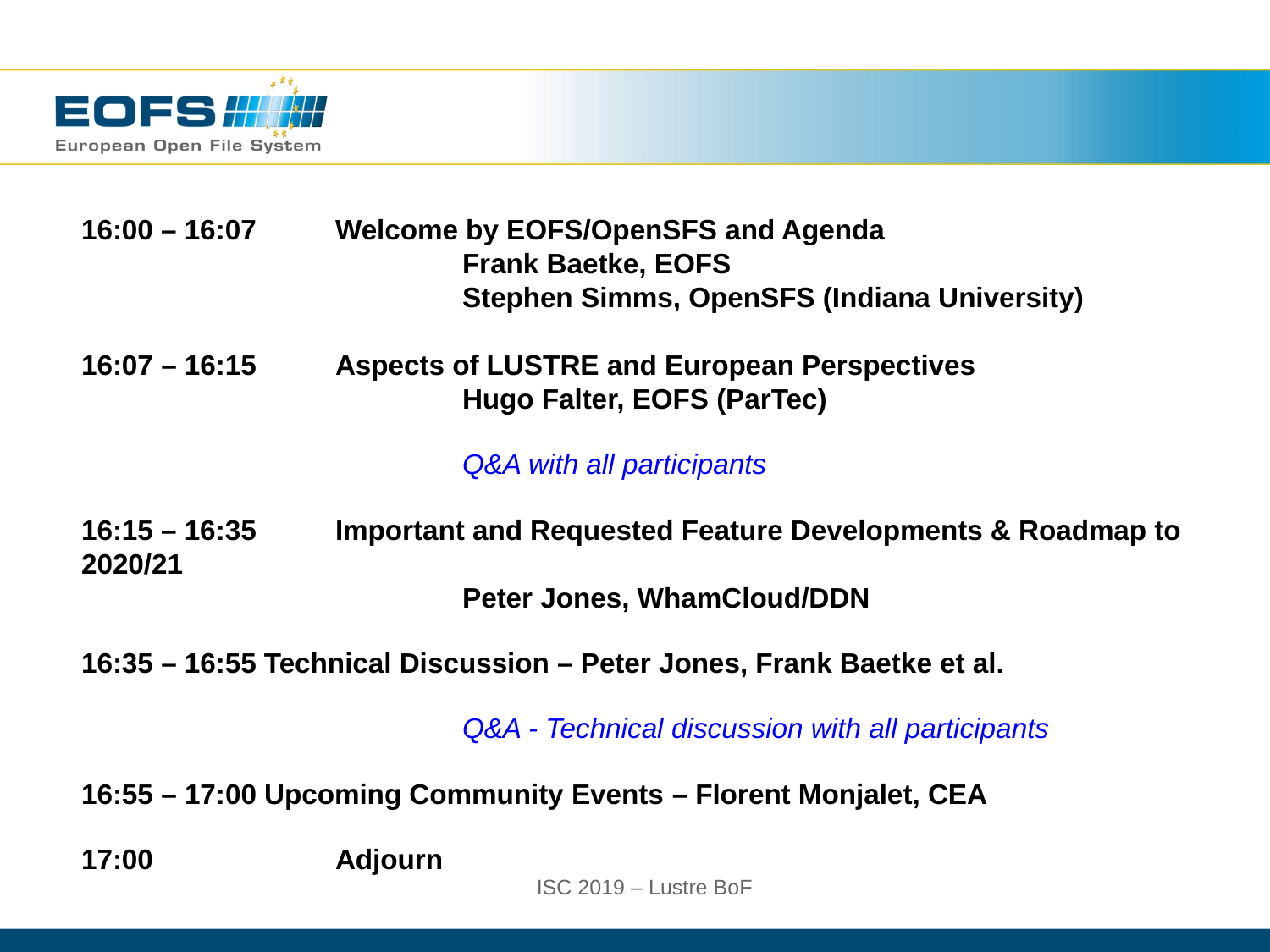

16:00 – 16:07 	Welcome by EOFS/OpenSFS and Agenda
			Frank Baetke, EOFS
			Stephen Simms, OpenSFS (Indiana University)
16:07 – 16:15 	Aspects of LUSTRE and European Perspectives
			Hugo Falter, EOFS (ParTec)
			Q&A with all participants
16:15 – 16:35 	Important and Requested Feature Developments & Roadmap to 2020/21
			Peter Jones, WhamCloud/DDN
16:35 – 16:55 Technical Discussion – Peter Jones, Frank Baetke et al.
			Q&A - Technical discussion with all participants
16:55 – 17:00 Upcoming Community Events – Florent Monjalet, CEA
17:00		Adjourn
 5:45 		Adjourn
ISC 2019 – Lustre BoF